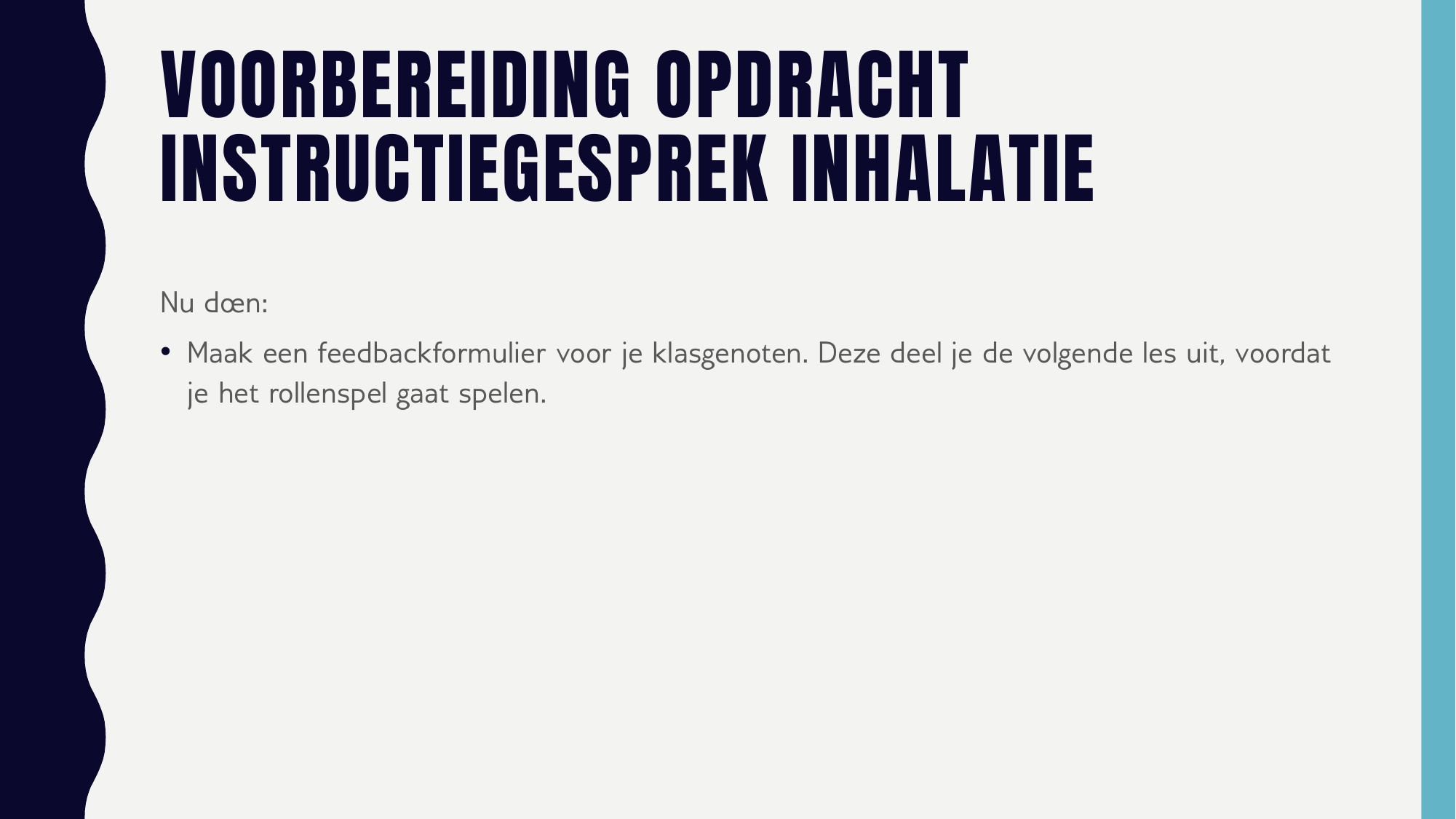

# Voorbereiding Opdracht instructiegesprek inhalatie
Nu doen:
Maak een feedbackformulier voor je klasgenoten. Deze deel je de volgende les uit, voordat je het rollenspel gaat spelen.